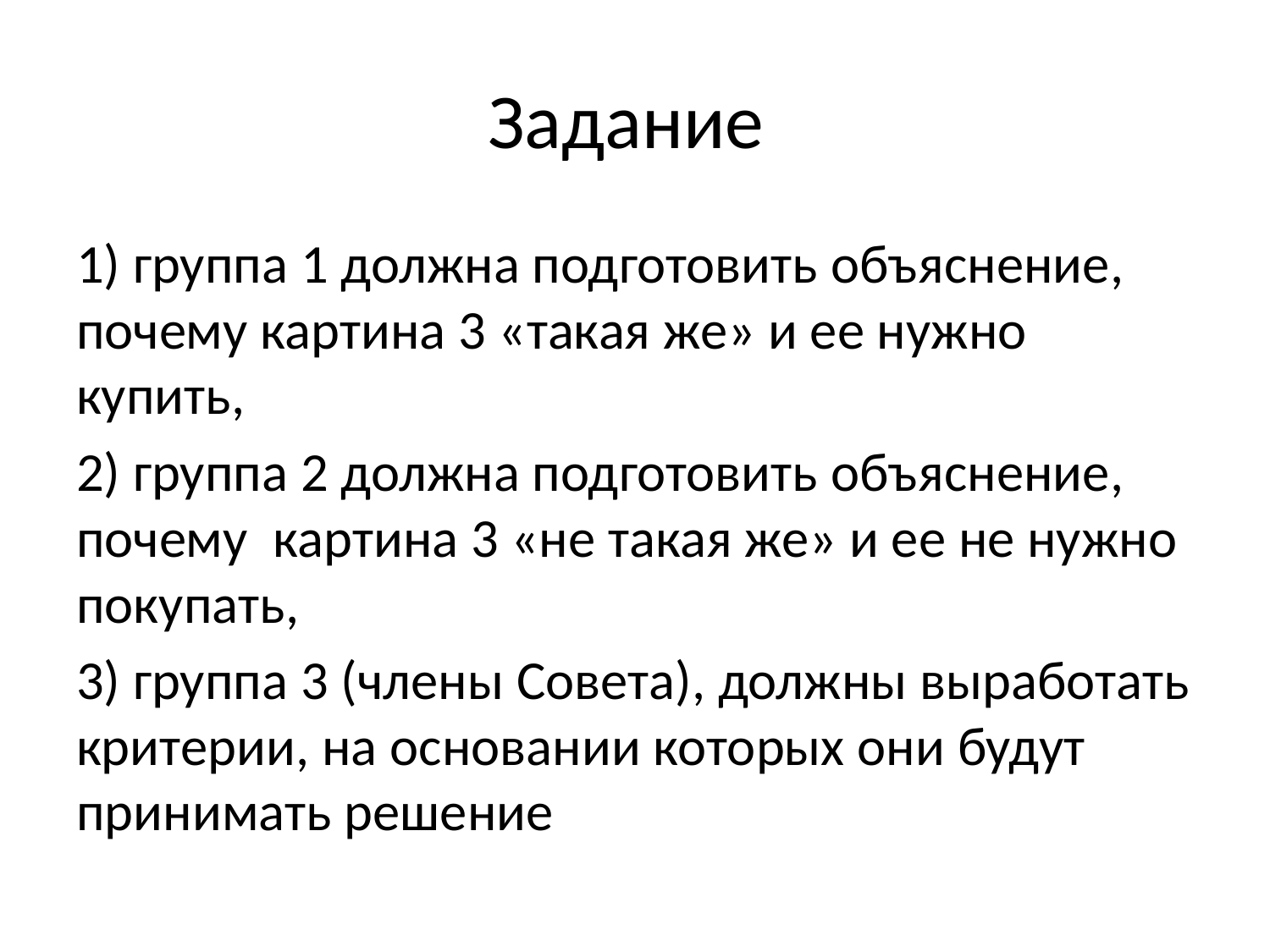

# Задание
1) группа 1 должна подготовить объяснение, почему картина 3 «такая же» и ее нужно купить,
2) группа 2 должна подготовить объяснение, почему  картина 3 «не такая же» и ее не нужно покупать,
3) группа 3 (члены Совета), должны выработать критерии, на основании которых они будут принимать решение